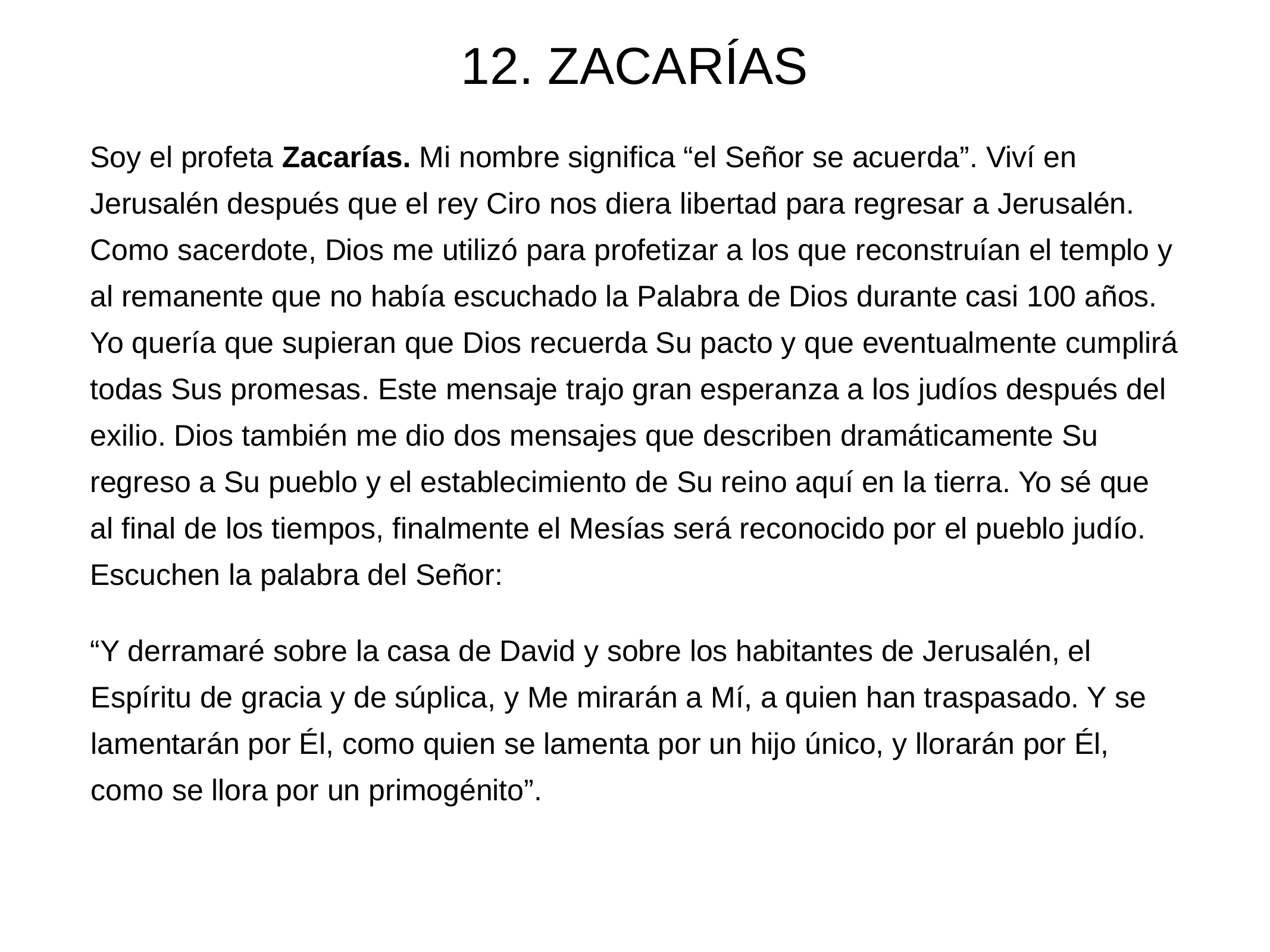

12. ZACARÍAS
Soy el profeta Zacarías. Mi nombre significa “el Señor se acuerda”. Viví en Jerusalén después que el rey Ciro nos diera libertad para regresar a Jerusalén. Como sacerdote, Dios me utilizó para profetizar a los que reconstruían el templo y al remanente que no había escuchado la Palabra de Dios durante casi 100 años. Yo quería que supieran que Dios recuerda Su pacto y que eventualmente cumplirá todas Sus promesas. Este mensaje trajo gran esperanza a los judíos después del exilio. Dios también me dio dos mensajes que describen dramáticamente Su regreso a Su pueblo y el establecimiento de Su reino aquí en la tierra. Yo sé que al final de los tiempos, finalmente el Mesías será reconocido por el pueblo judío. Escuchen la palabra del Señor:
“Y derramaré sobre la casa de David y sobre los habitantes de Jerusalén, el Espíritu de gracia y de súplica, y Me mirarán a Mí, a quien han traspasado. Y se lamentarán por Él, como quien se lamenta por un hijo único, y llorarán por Él, como se llora por un primogénito”.